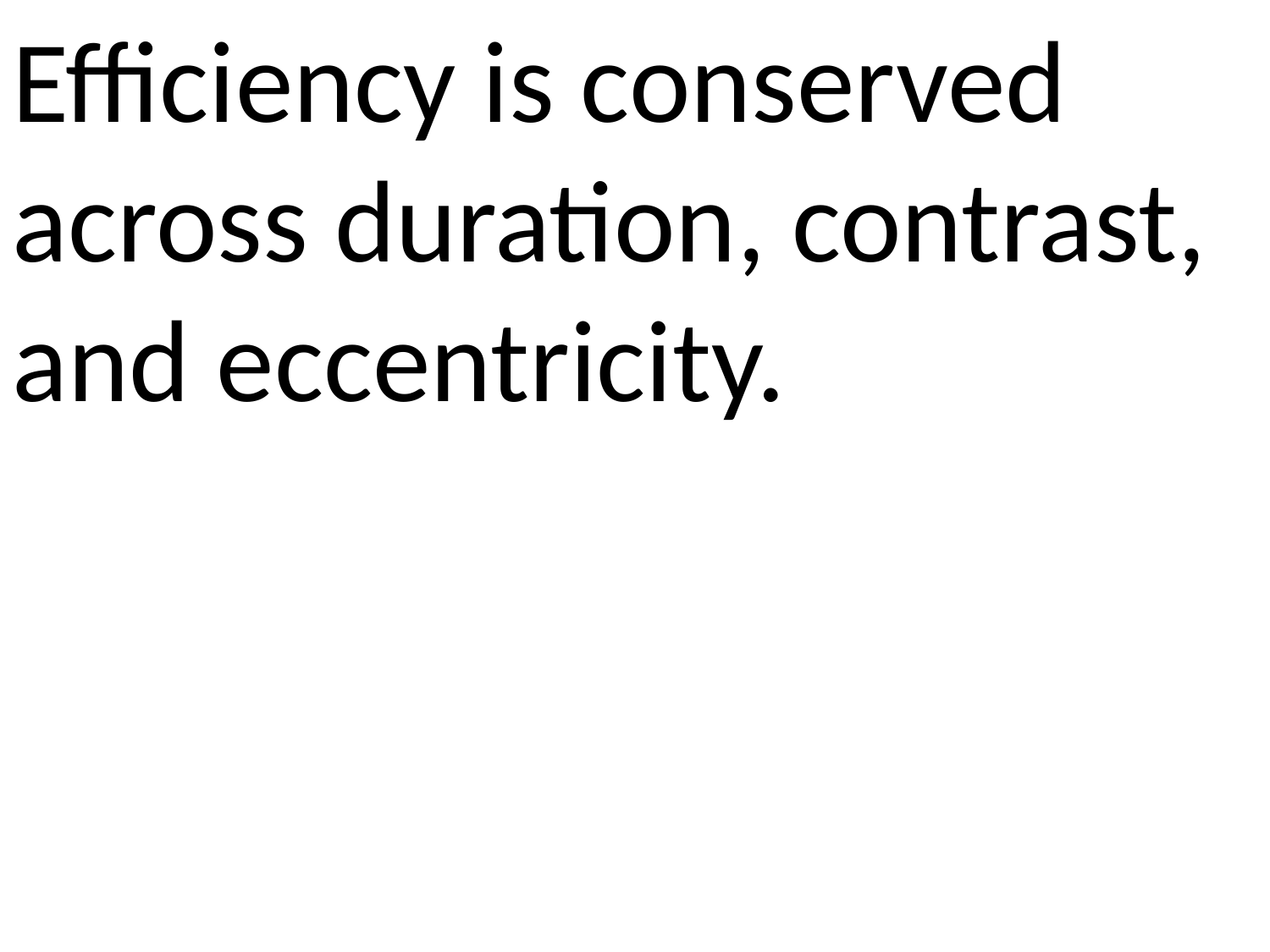

Efficiency is conserved across duration, contrast, and eccentricity.